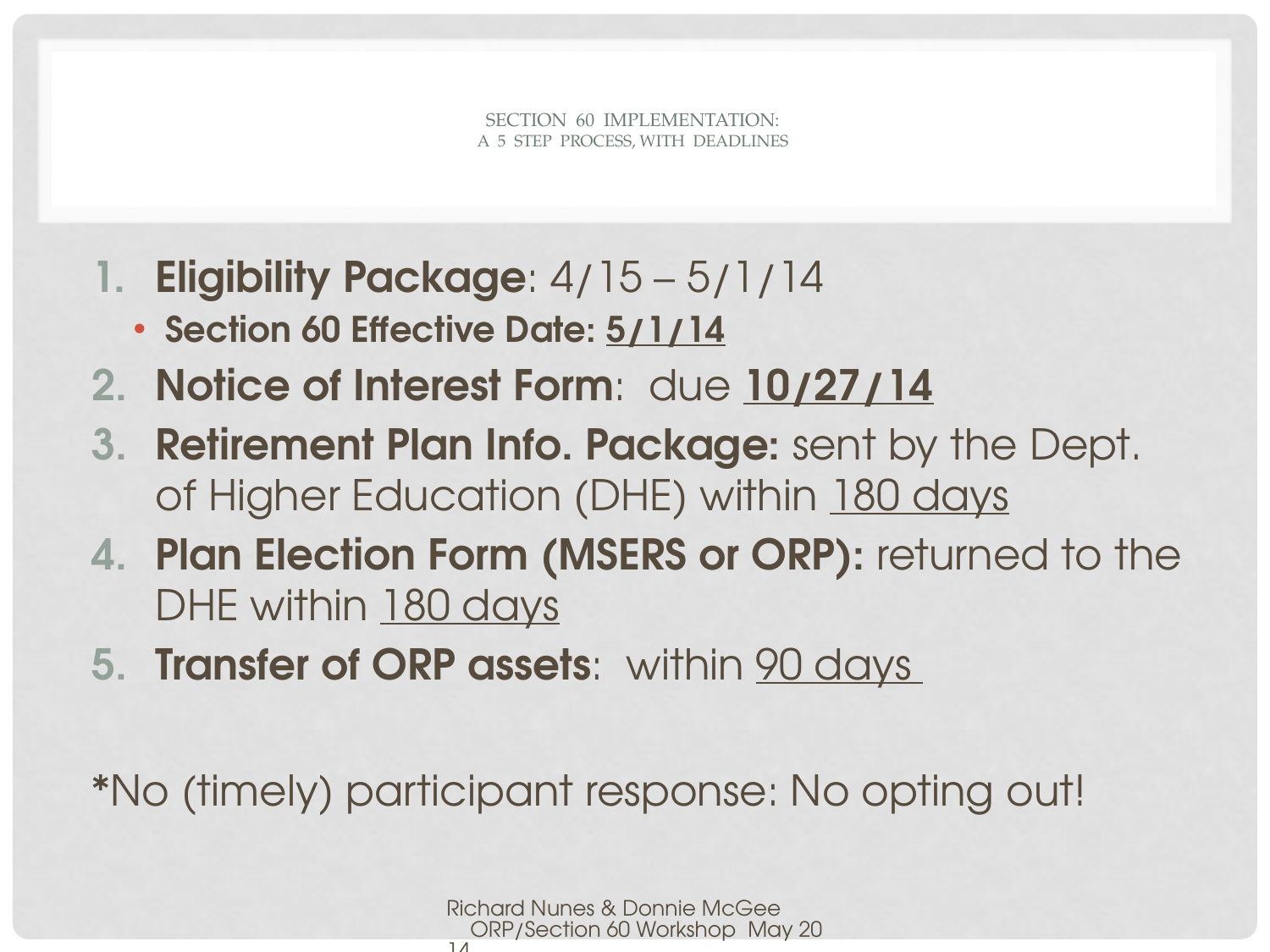

# Section  60  implementation: A  5  Step  Process, with  deadlines
Eligibility Package: 4/15 – 5/1/14
Section 60 Effective Date: 5/1/14
Notice of Interest Form:  due 10/27/14
Retirement Plan Info. Package: sent by the Dept. of Higher Education (DHE) within 180 days
Plan Election Form (MSERS or ORP): returned to the DHE within 180 days
Transfer of ORP assets:  within 90 days

*No (timely) participant response: No opting out!
Richard Nunes & Donnie McGee           ORP/Section 60 Workshop  May 2014